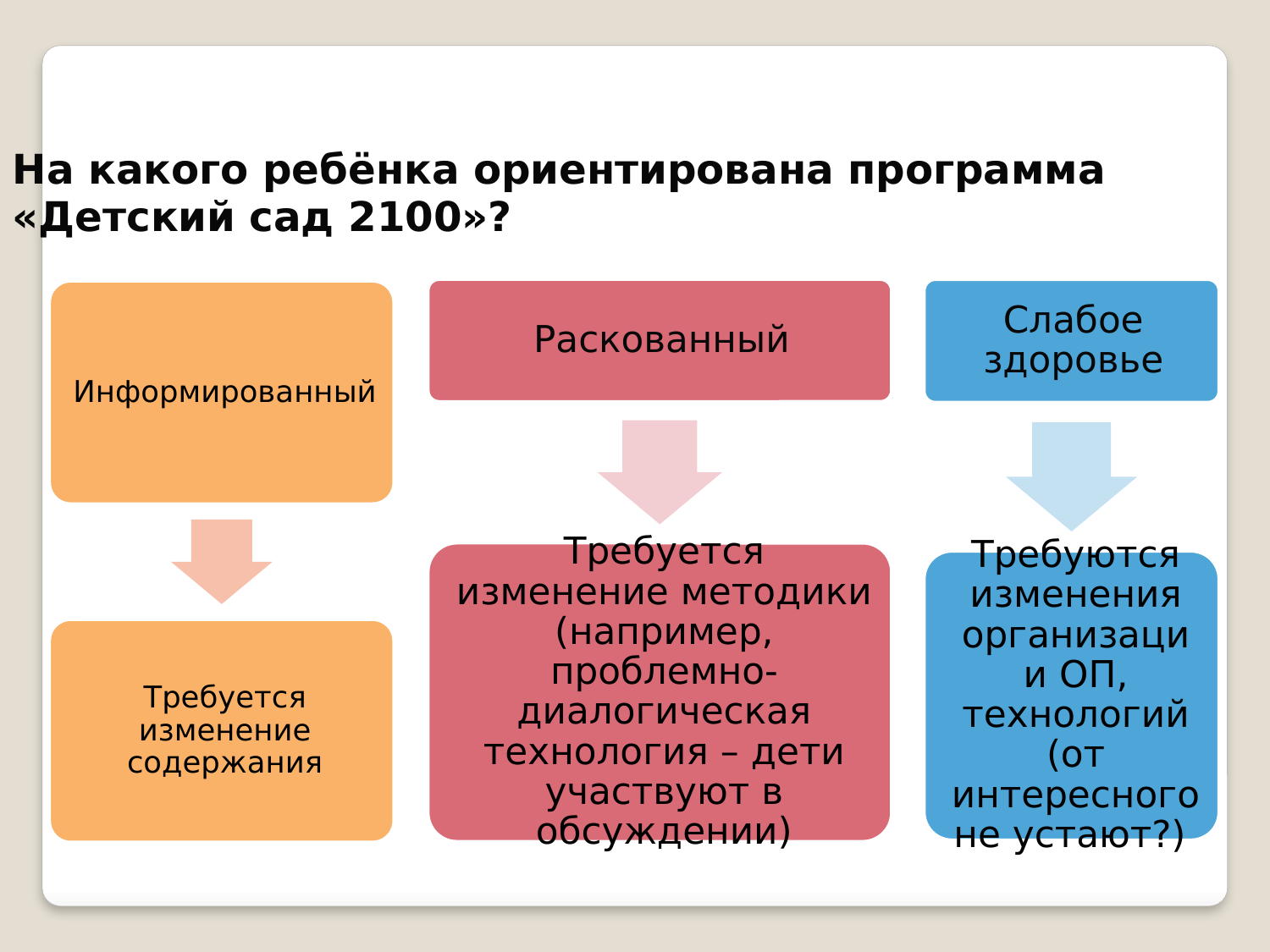

На какого ребёнка ориентирована программа
«Детский сад 2100»?
Раскованный

Требуется изменение методики (например, проблемно-диалогическая технология – дети участвуют в обсуждении)
Слабое здоровье

Требуются изменения организации ОП, технологий (от интересного не устают?)
Информированный

Требуется изменение содержания